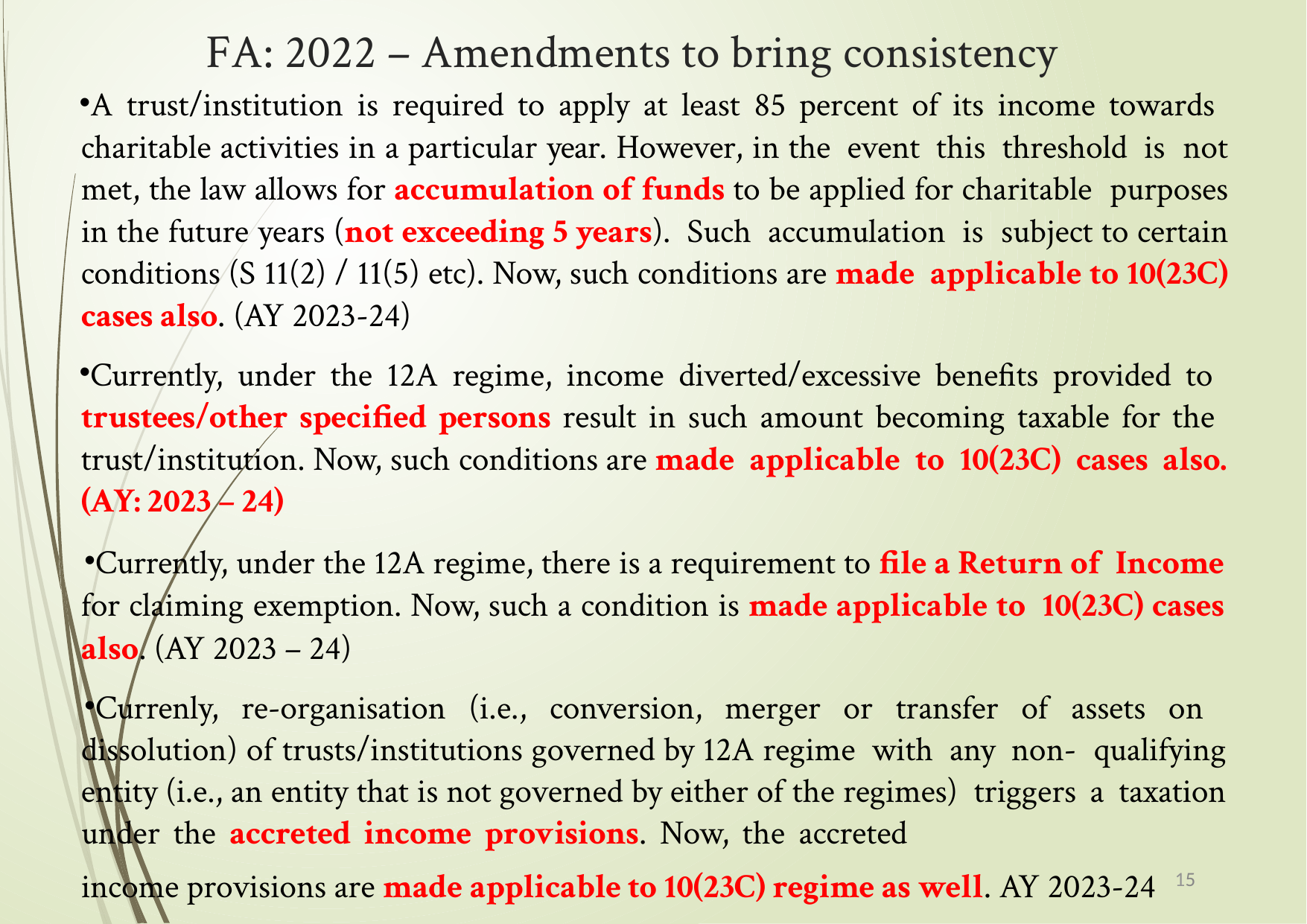

# FA: 2022 – Amendments to bring consistency
A trust/institution is required to apply at least 85 percent of its income towards  charitable activities in a particular year. However, in the event this threshold is  not met, the law allows for accumulation of funds to be applied for charitable  purposes in the future years (not exceeding 5 years). Such accumulation is  subject to certain conditions (S 11(2) / 11(5) etc). Now, such conditions are made  applicable to 10(23C) cases also. (AY 2023-24)
Currently, under the 12A regime, income diverted/excessive benefits provided to  trustees/other specified persons result in such amount becoming taxable for the  trust/institution. Now, such conditions are made applicable to 10(23C) cases  also. (AY: 2023 – 24)
Currently, under the 12A regime, there is a requirement to file a Return of  Income for claiming exemption. Now, such a condition is made applicable to  10(23C) cases also. (AY 2023 – 24)
Currenly, re-organisation (i.e., conversion, merger or transfer of assets on  dissolution) of trusts/institutions governed by 12A regime with any non-  qualifying entity (i.e., an entity that is not governed by either of the regimes)  triggers a taxation under the accreted income provisions. Now, the accreted
income provisions are made applicable to 10(23C) regime as well. AY 2023-24
15